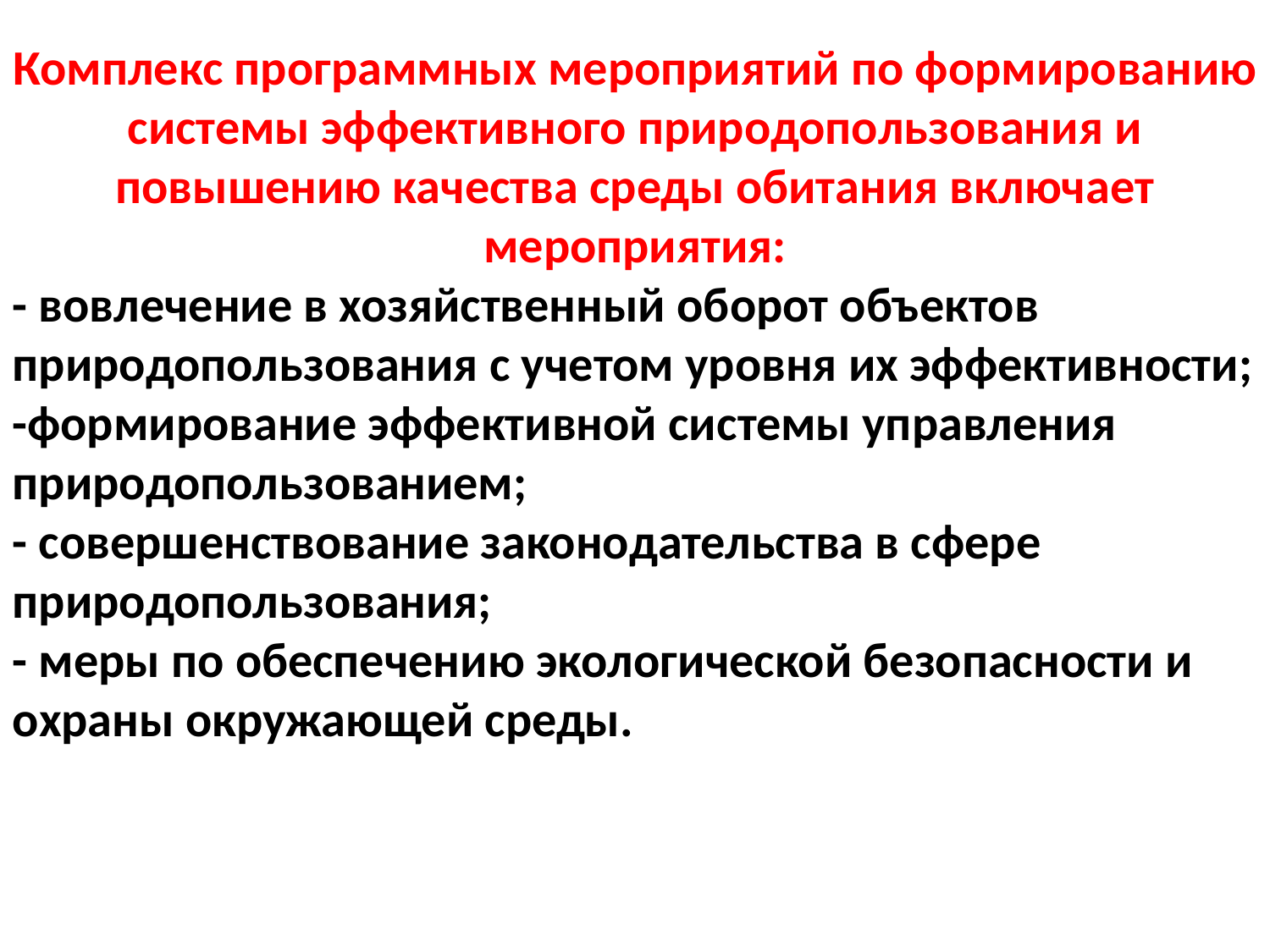

Комплекс программных мероприятий по формированию системы эффективного природопользования и повышению качества среды обитания включает мероприятия:
- вовлечение в хозяйственный оборот объектов природопользования с учетом уровня их эффективности;
-формирование эффективной системы управления природопользованием;
- совершенствование законодательства в сфере природопользования;
- меры по обеспечению экологической безопасности и охраны окружающей среды.